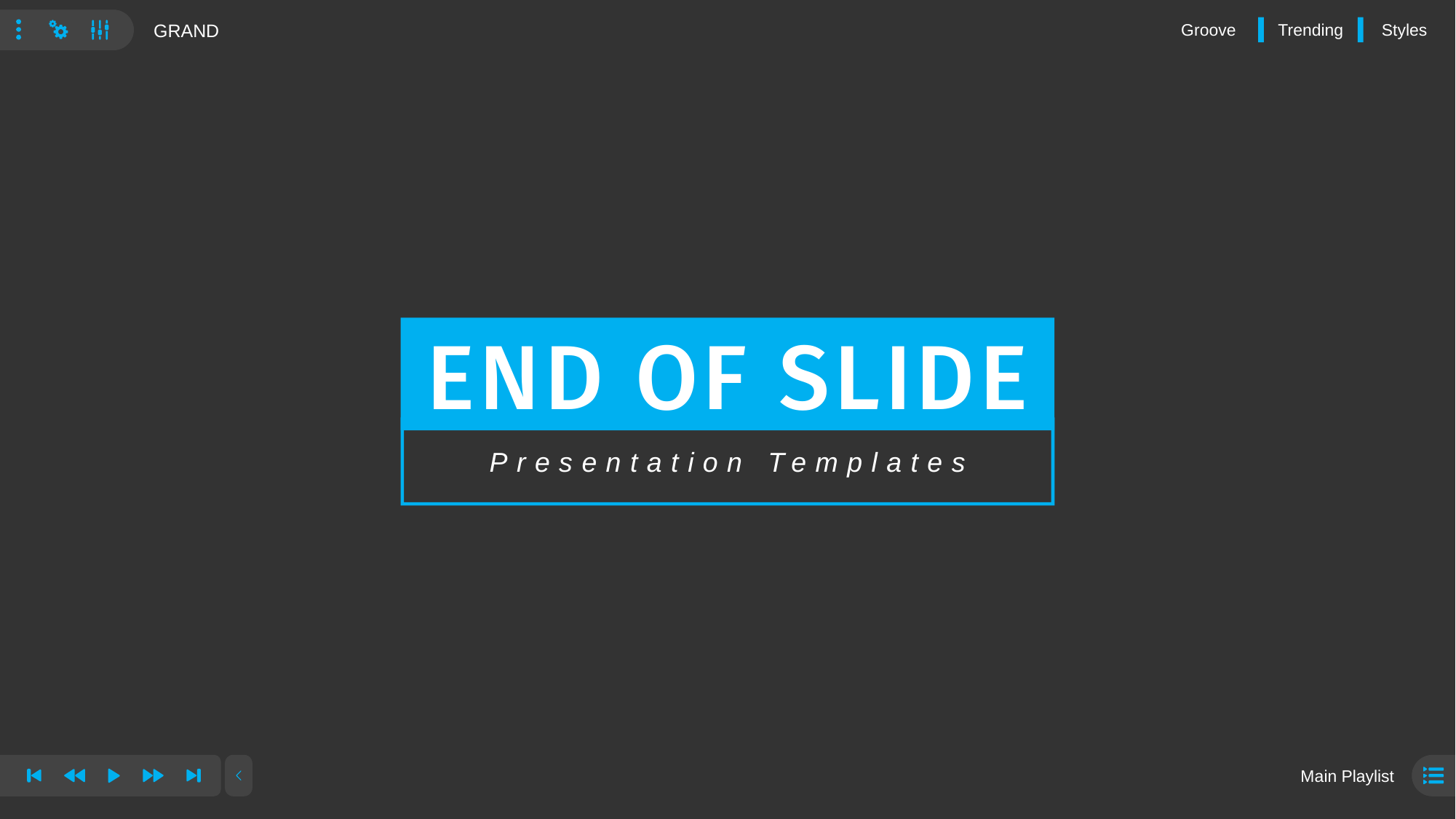

GRAND
Groove
Trending
Styles

END OF SLIDE

Presentation Templates

Main Playlist